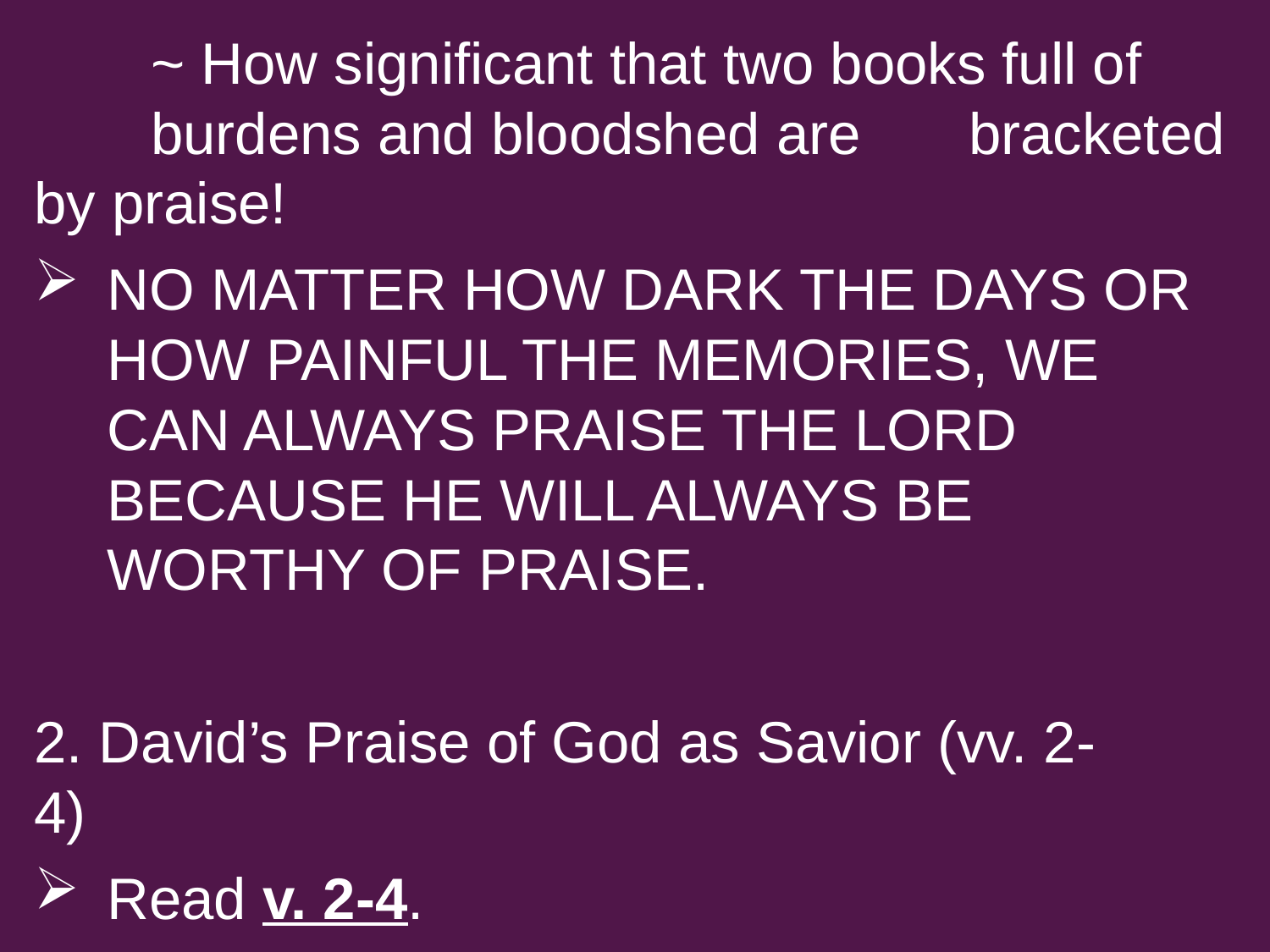

~ How significant that two books full of 					burdens and bloodshed are 							bracketed by praise!
NO MATTER HOW DARK THE DAYS OR HOW PAINFUL THE MEMORIES, WE CAN ALWAYS PRAISE THE LORD BECAUSE HE WILL ALWAYS BE WORTHY OF PRAISE.

2. David’s Praise of God as Savior (vv. 2-	4)
Read v. 2-4.